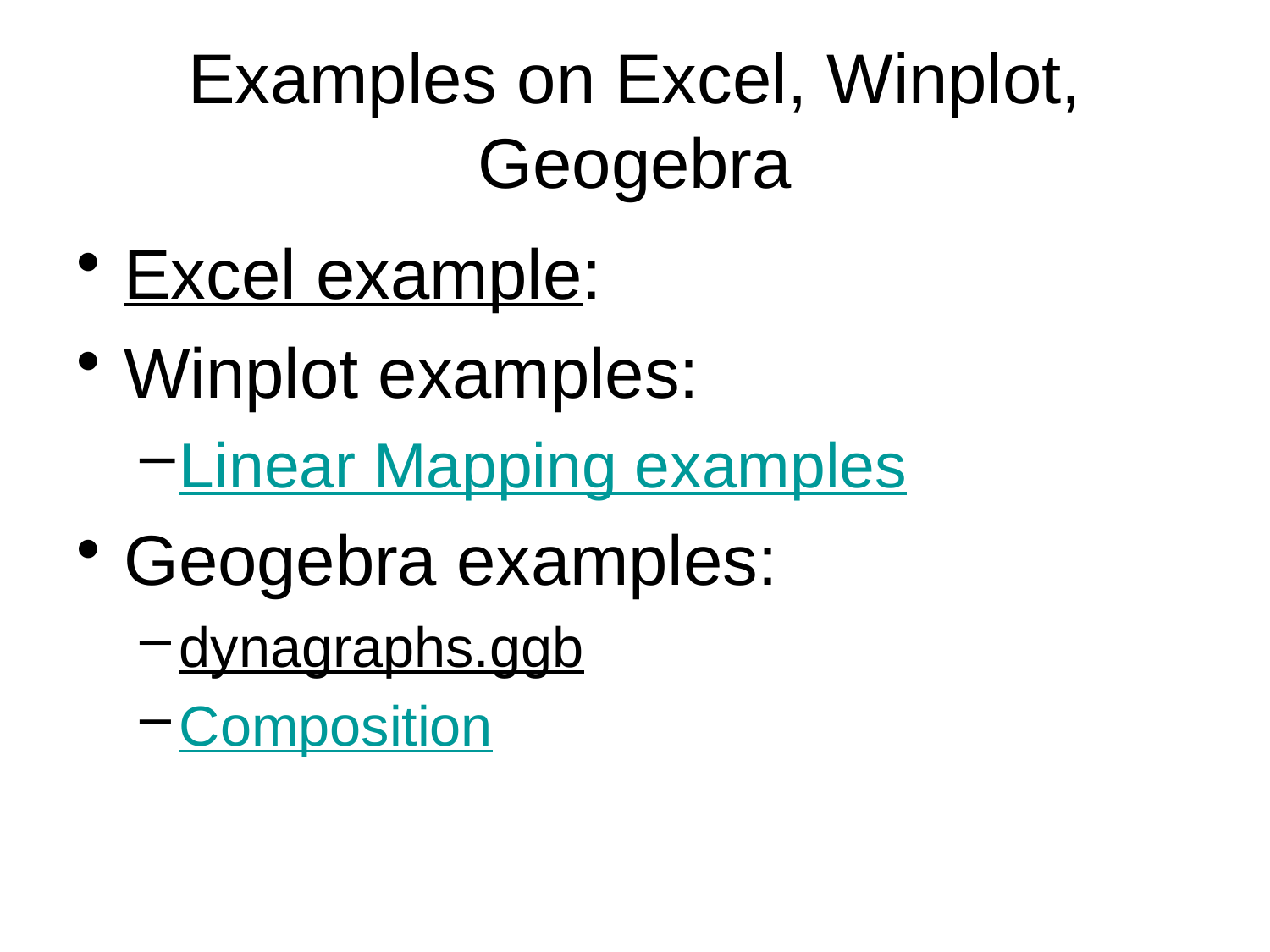

Examples on Excel, Winplot, Geogebra
Excel example:
Winplot examples:
Linear Mapping examples
Geogebra examples:
dynagraphs.ggb
Composition